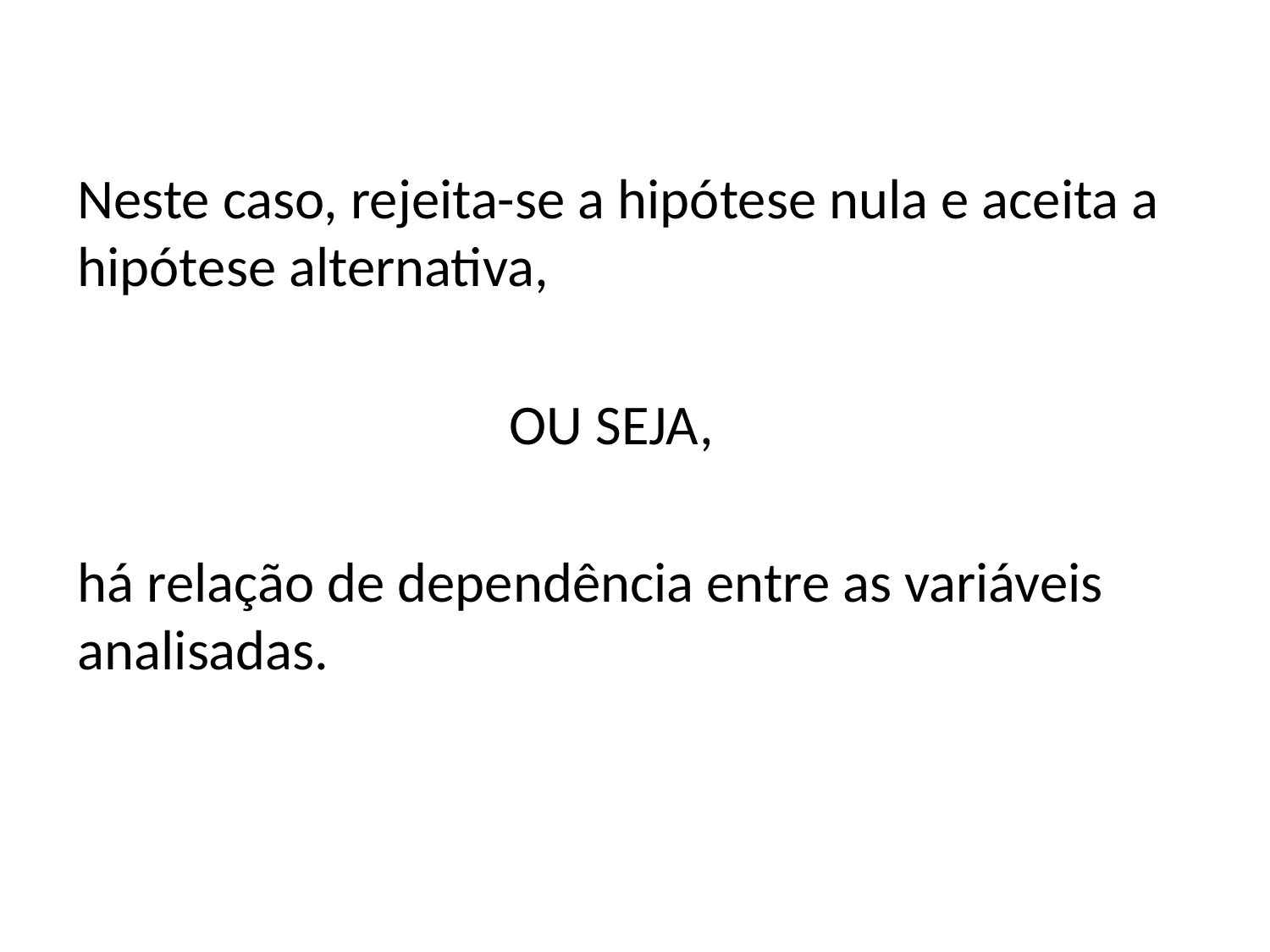

Neste caso, rejeita-se a hipótese nula e aceita a hipótese alternativa,

			    OU SEJA,

há relação de dependência entre as variáveis analisadas.